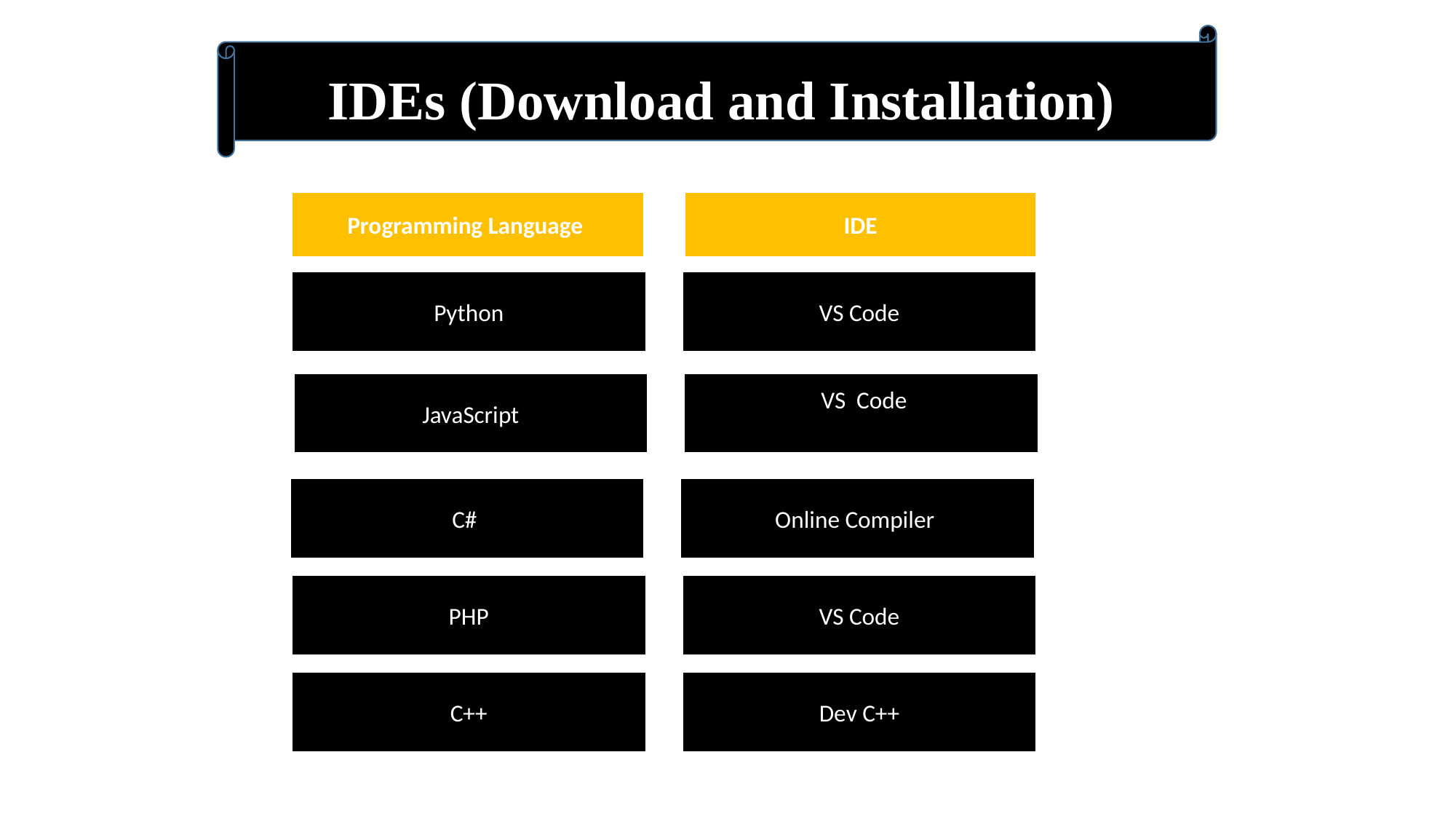

IDEs (Download and Installation)

Programming Language
IDE
Python
VS Code
JavaScript
 VS  Code

C#
Online Compiler
PHP
VS Code
C++
Dev C++